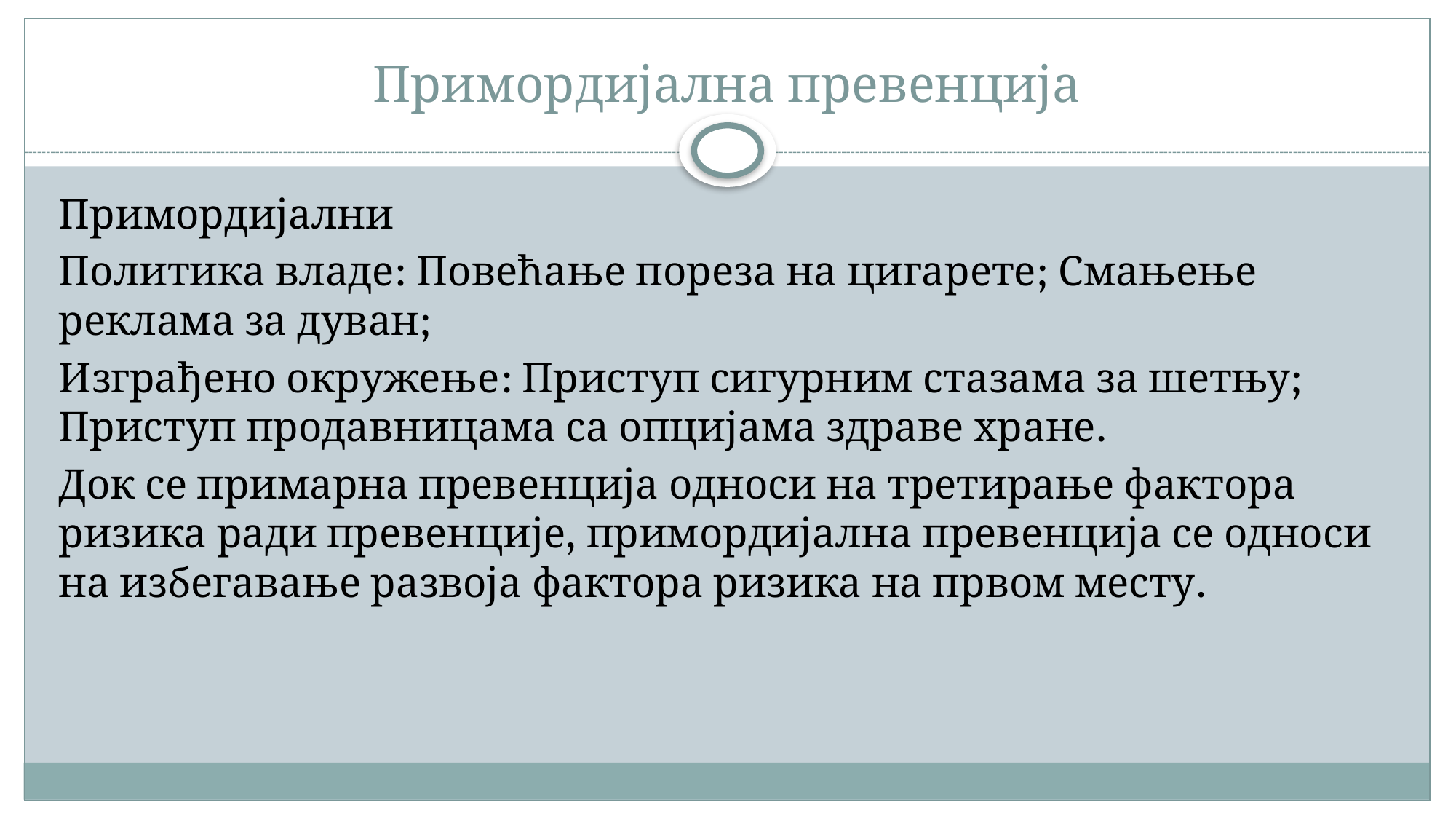

# Примордијална превенција
Примордијални
Политика владе: Повећање пореза на цигарете; Смањење реклама за дуван;
Изграђено окружење: Приступ сигурним стазама за шетњу; Приступ продавницама са опцијама здраве хране.
Док се примарна превенција односи на третирање фактора ризика ради превенције, примордијална превенција се односи на избегавање развоја фактора ризика на првом месту.